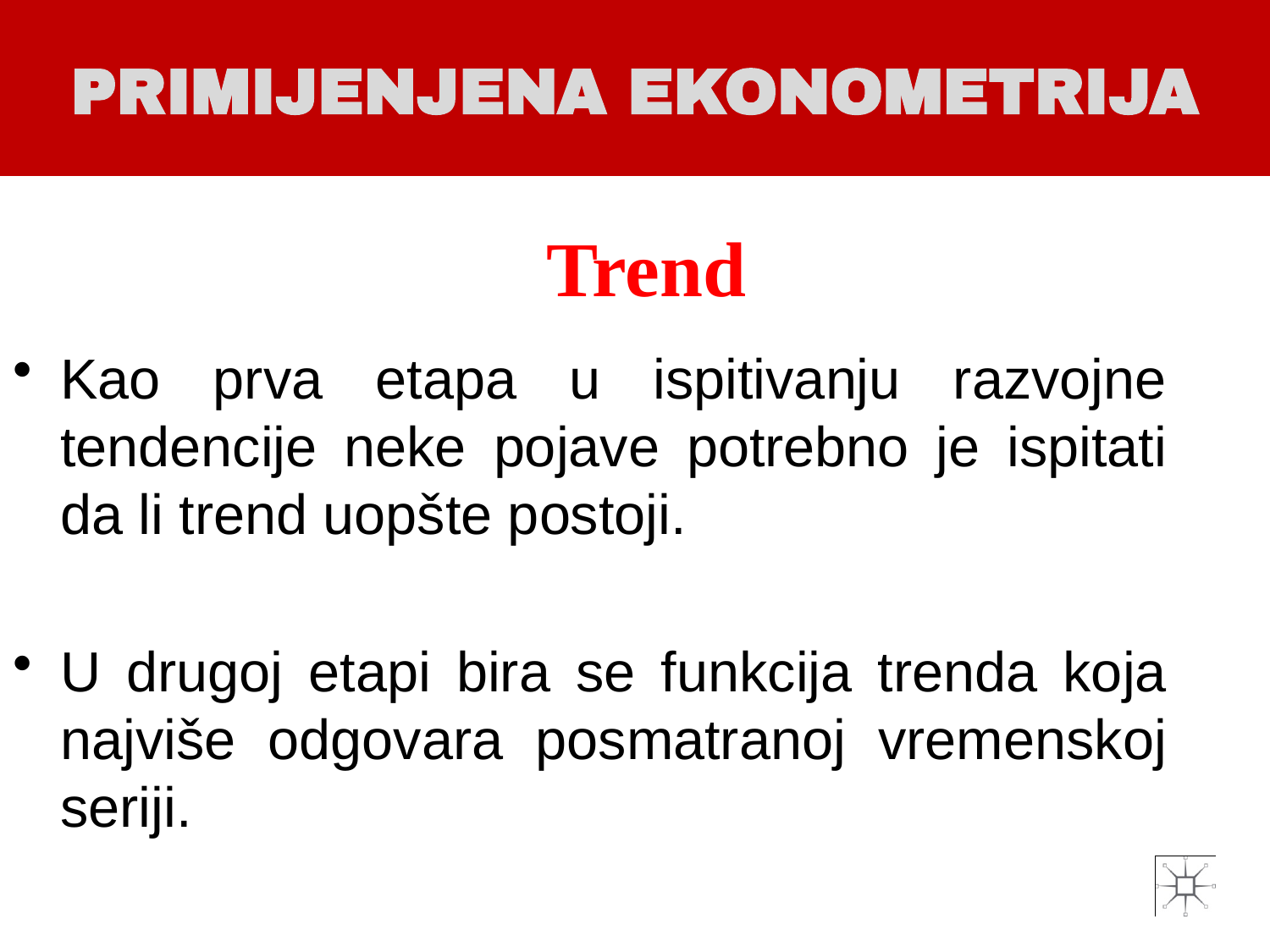

PRIMIJENJENA EKONOMETRIJA
# Trend
Kao prva etapa u ispitivanju razvojne tendencije neke pojave potrebno je ispitati da li trend uopšte postoji.

U drugoj etapi bira se funkcija trenda koja najviše odgovara posmatranoj vremenskoj seriji.